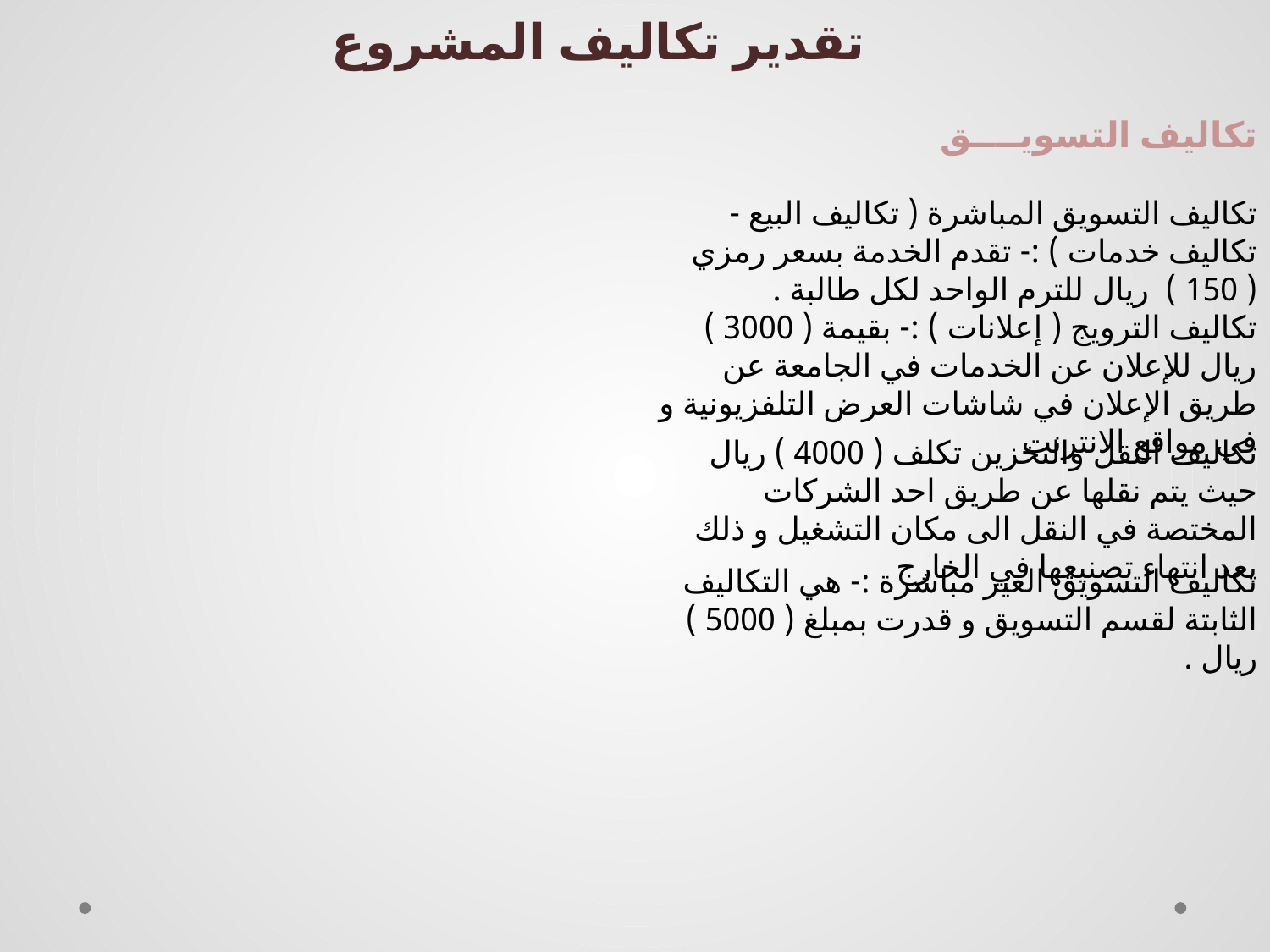

تقدير تكاليف المشروع
تكاليف التسويــــق

تكاليف التسويق المباشرة ( تكاليف البيع -  تكاليف خدمات ) :- تقدم الخدمة بسعر رمزي ( 150 )  ريال للترم الواحد لكل طالبة .
تكاليف الترويج ( إعلانات ) :- بقيمة ( 3000 ) ريال للإعلان عن الخدمات في الجامعة عن طريق الإعلان في شاشات العرض التلفزيونية و في مواقع الانترنت
تكاليف النقل والتخزين تكلف ( 4000 ) ريال حيث يتم نقلها عن طريق احد الشركات المختصة في النقل الى مكان التشغيل و ذلك بعد انتهاء تصنيعها في الخارج
تكاليف التسويق الغير مباشرة :- هي التكاليف الثابتة لقسم التسويق و قدرت بمبلغ ( 5000 ) ريال .